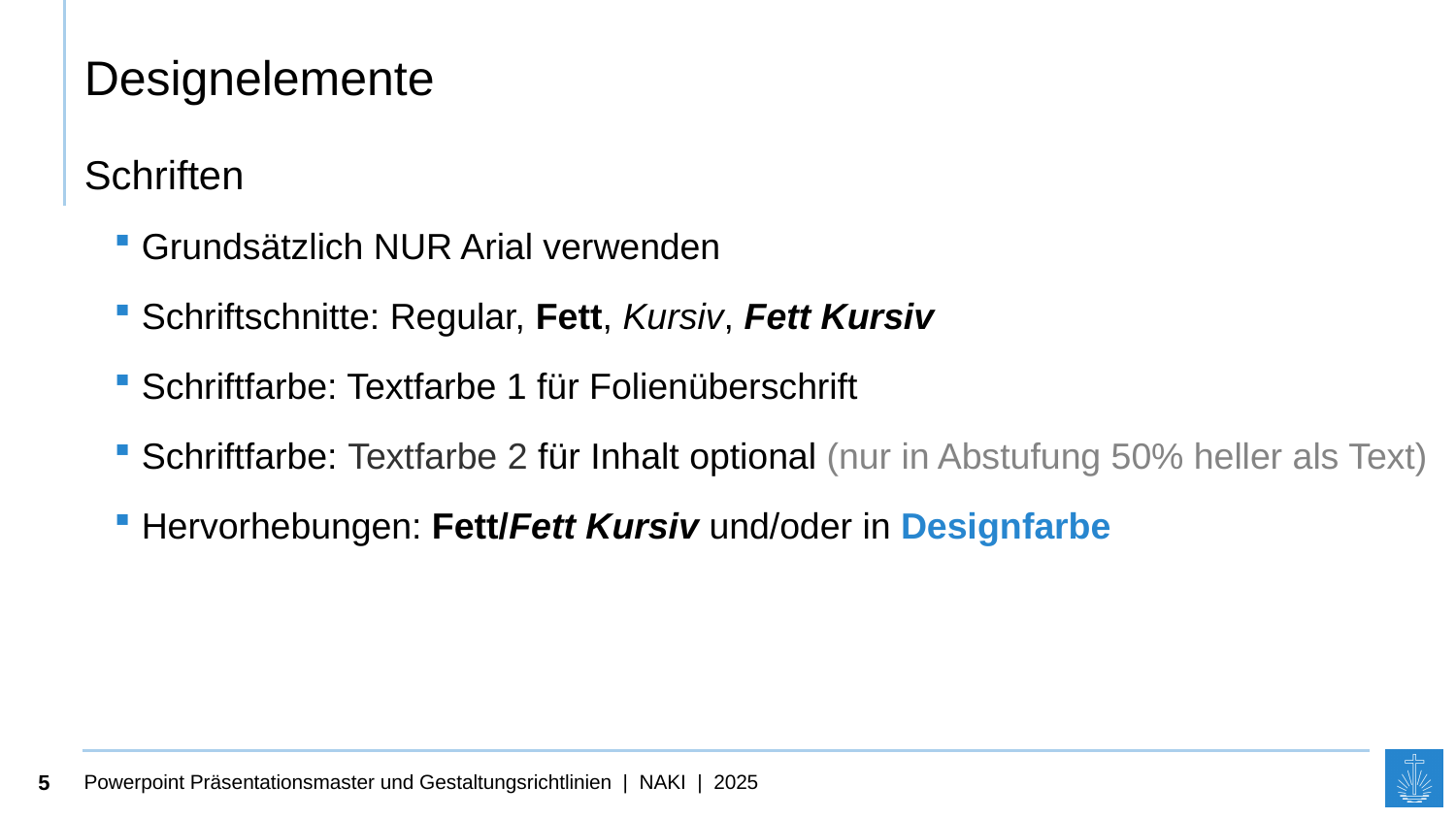

# Designelemente
Schriften
Grundsätzlich NUR Arial verwenden
Schriftschnitte: Regular, Fett, Kursiv, Fett Kursiv
Schriftfarbe: Textfarbe 1 für Folienüberschrift
Schriftfarbe: Textfarbe 2 für Inhalt optional (nur in Abstufung 50% heller als Text)
Hervorhebungen: Fett/Fett Kursiv und/oder in Designfarbe